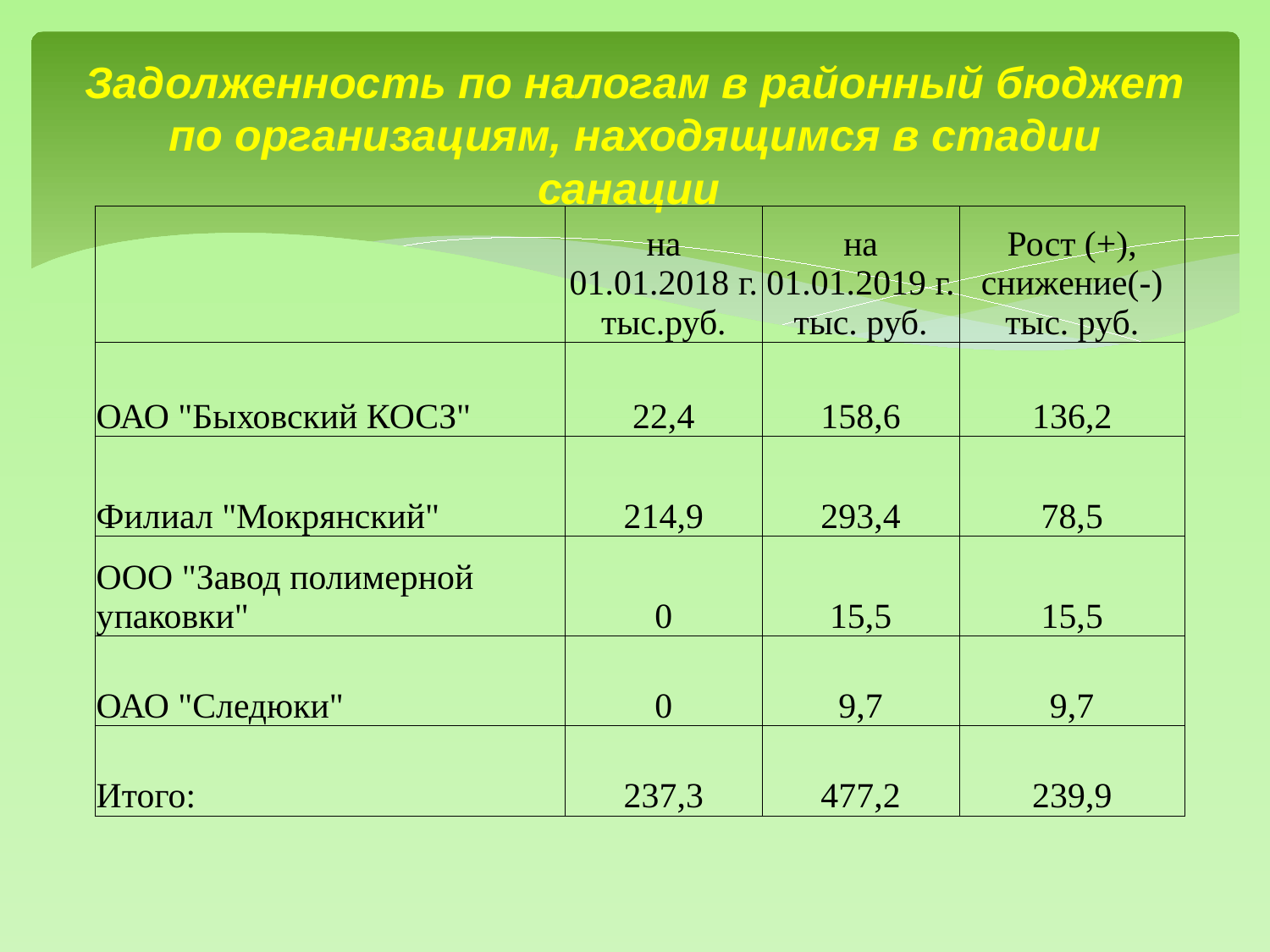

# Задолженность по налогам в районный бюджет по организациям, находящимся в стадии санации
|  | на 01.01.2018 г. тыс.руб. | на 01.01.2019 г. тыс. руб. | Рост (+), снижение(-) тыс. руб. |
| --- | --- | --- | --- |
| ОАО "Быховский КОСЗ" | 22,4 | 158,6 | 136,2 |
| Филиал "Мокрянский" | 214,9 | 293,4 | 78,5 |
| ООО "Завод полимерной упаковки" | 0 | 15,5 | 15,5 |
| ОАО "Следюки" | 0 | 9,7 | 9,7 |
| Итого: | 237,3 | 477,2 | 239,9 |